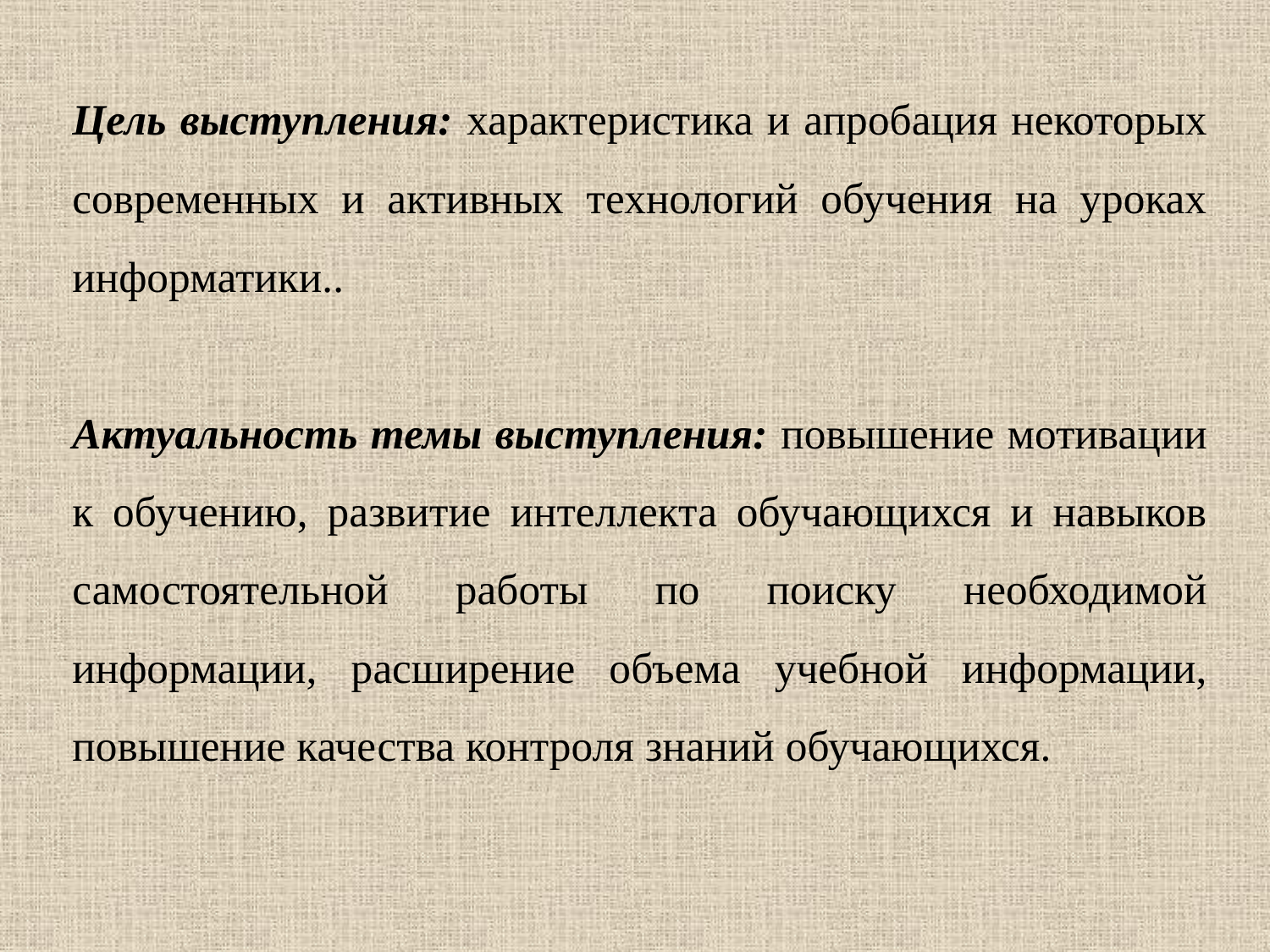

Цель выступления: характеристика и апробация некоторых современных и активных технологий обучения на уроках информатики..

Актуальность темы выступления: повышение мотивации к обучению, развитие интеллекта обучающихся и навыков самостоятельной работы по поиску необходимой информации, расширение объема учебной информации, повышение качества контроля знаний обучающихся.